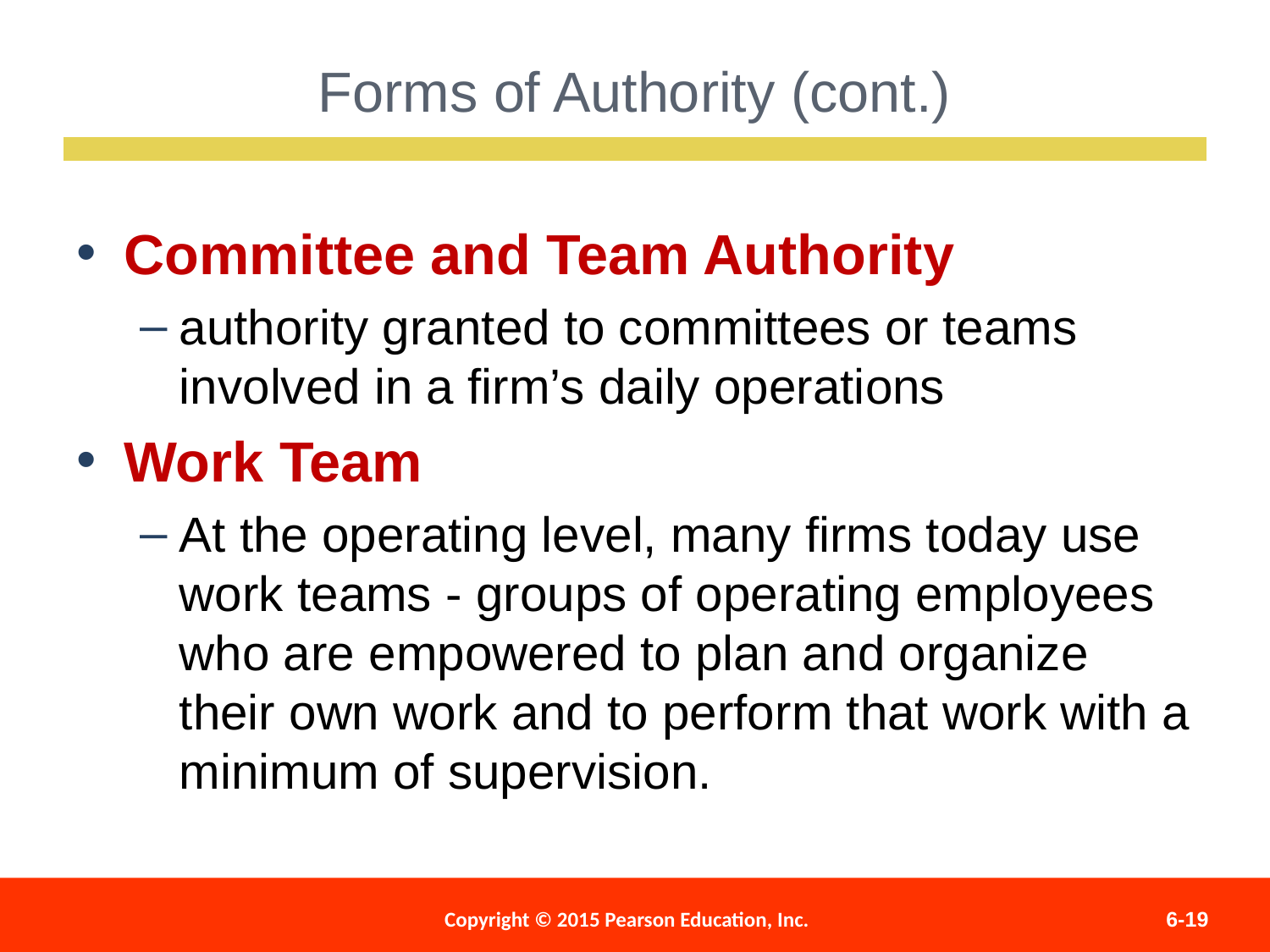

Forms of Authority (cont.)
Committee and Team Authority
authority granted to committees or teams involved in a firm’s daily operations
Work Team
At the operating level, many firms today use work teams - groups of operating employees who are empowered to plan and organize their own work and to perform that work with a minimum of supervision.